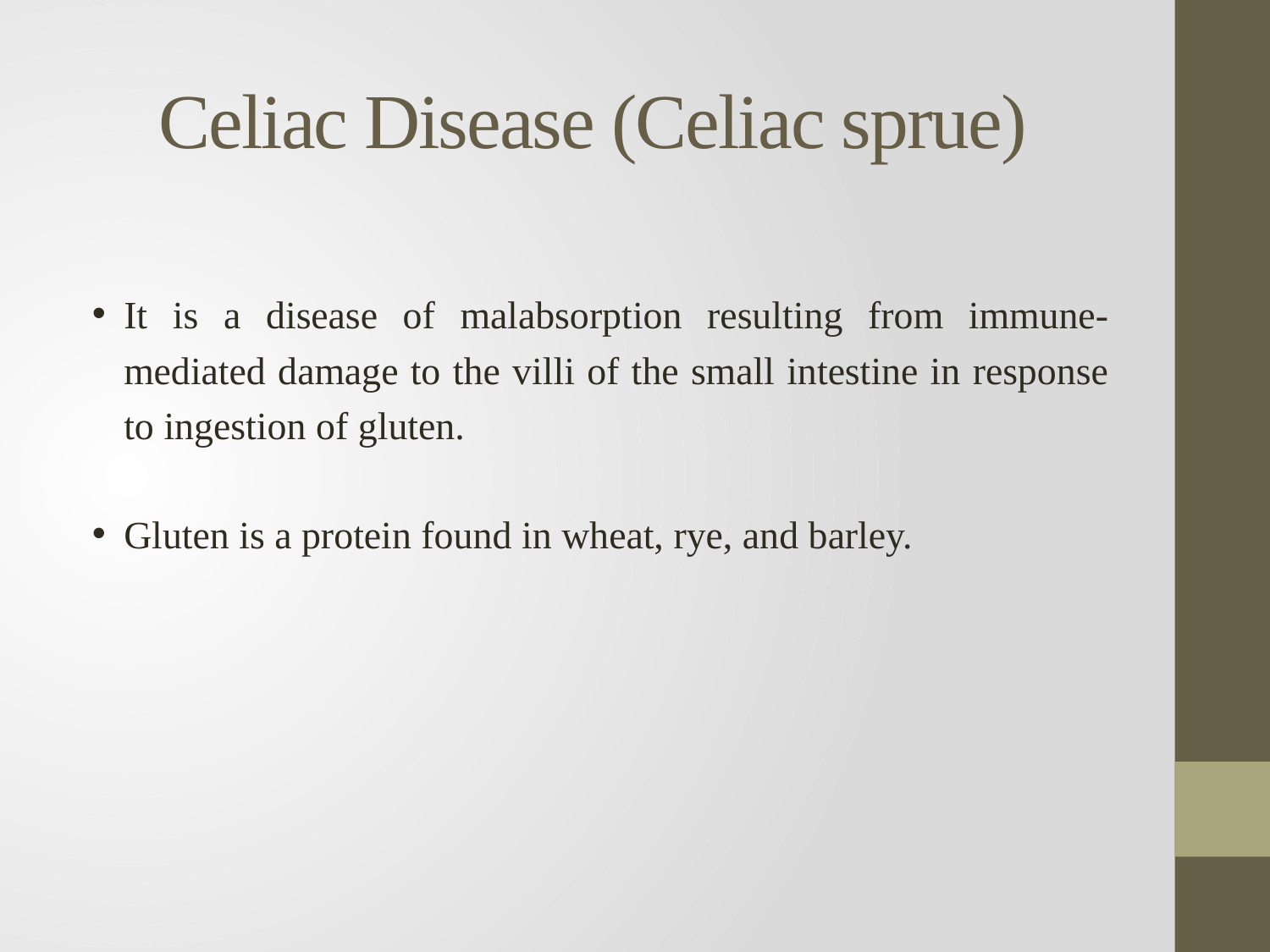

# Celiac Disease (Celiac sprue)
It is a disease of malabsorption resulting from immune-mediated damage to the villi of the small intestine in response to ingestion of gluten.

Gluten is a protein found in wheat, rye, and barley.